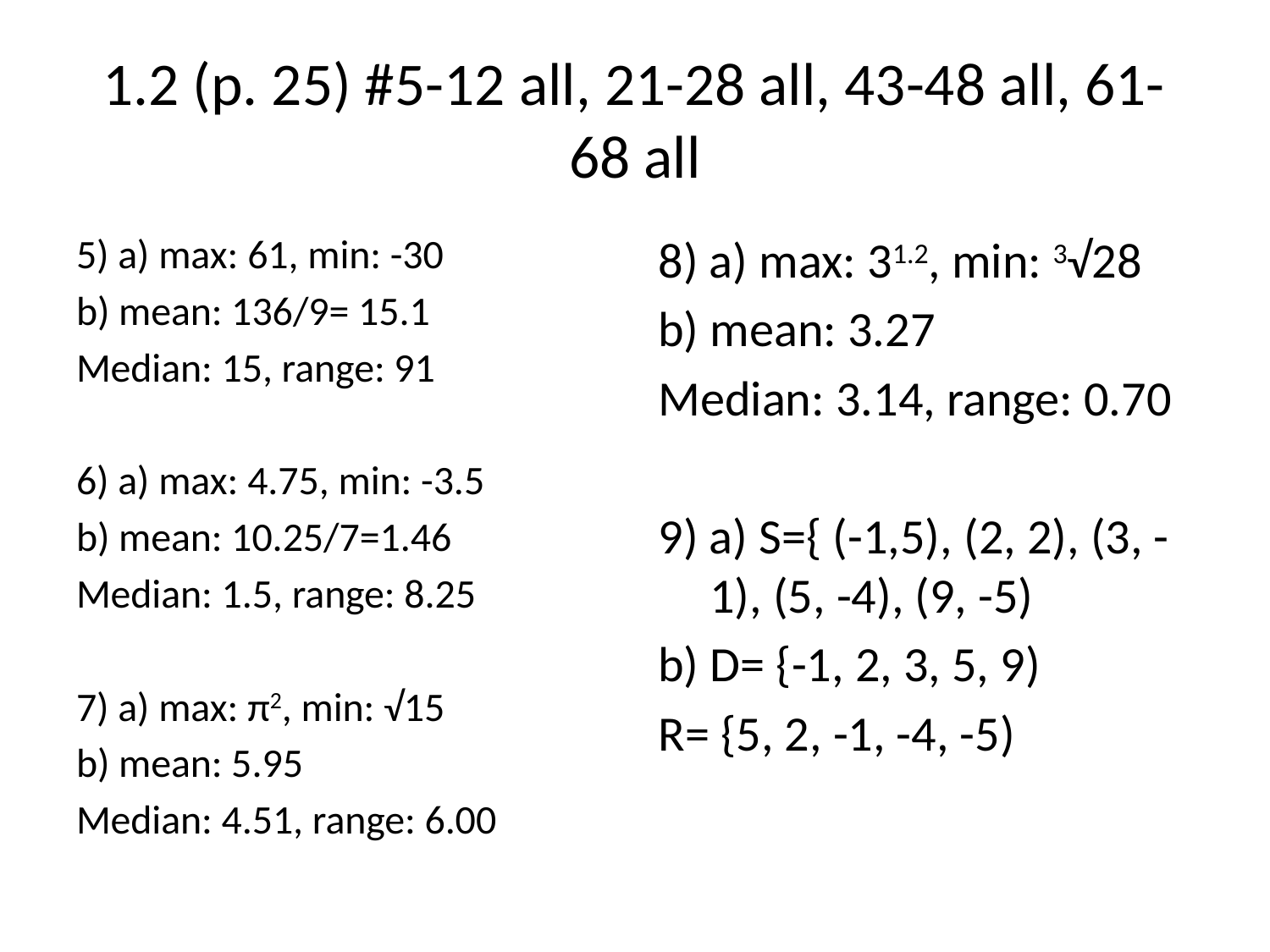

# 1.2 (p. 25) #5-12 all, 21-28 all, 43-48 all, 61-68 all
5) a) max: 61, min: -30
b) mean: 136/9= 15.1
Median: 15, range: 91

6) a) max: 4.75, min: -3.5
b) mean: 10.25/7=1.46
Median: 1.5, range: 8.25

7) a) max: π2, min: √15
b) mean: 5.95
Median: 4.51, range: 6.00

8) a) max: 31.2, min: 3√28
b) mean: 3.27
Median: 3.14, range: 0.70

9) a) S={ (-1,5), (2, 2), (3, -1), (5, -4), (9, -5)
b) D= {-1, 2, 3, 5, 9)
R= {5, 2, -1, -4, -5)